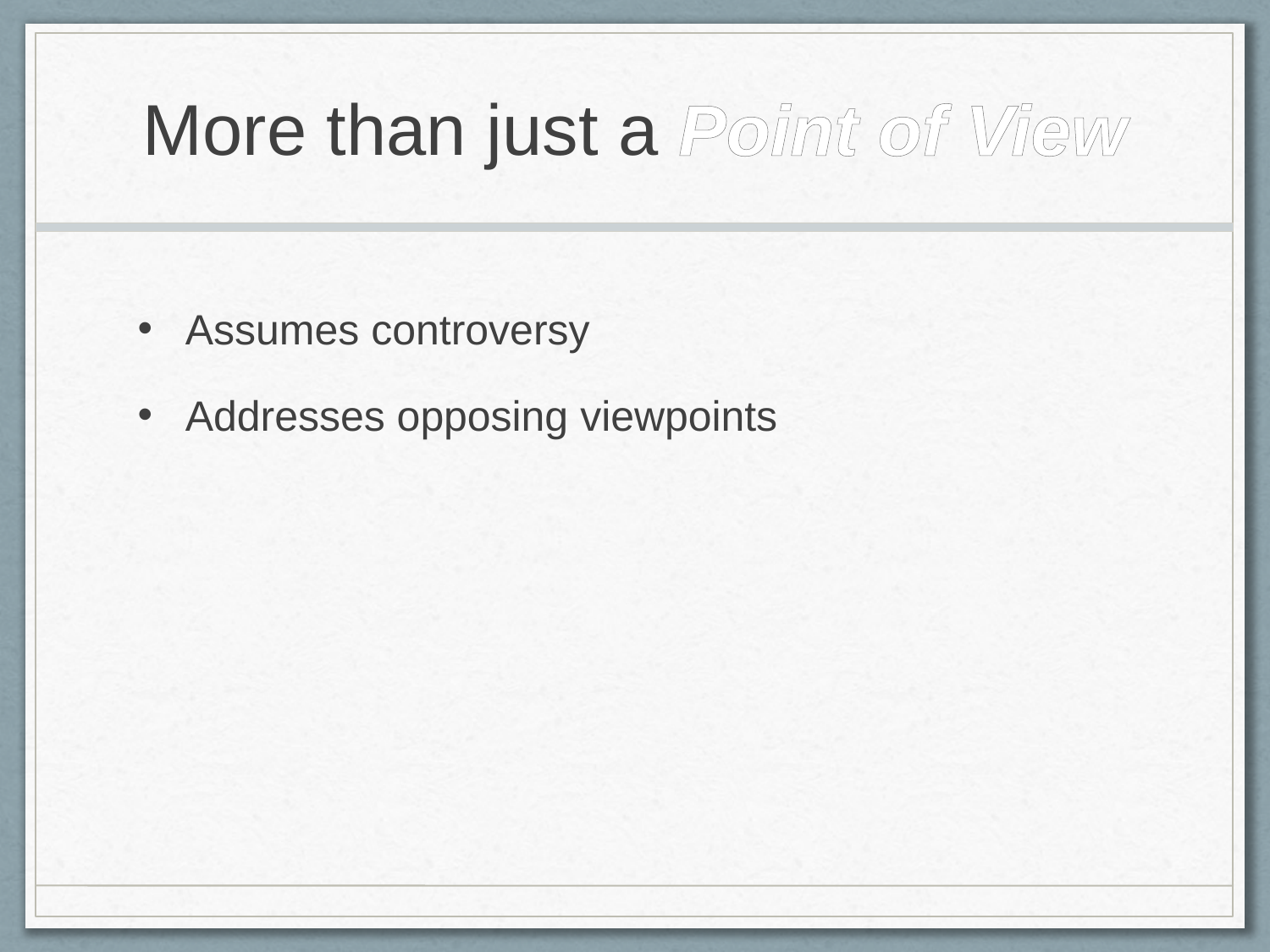

# More than just a Point of View
Assumes controversy
Addresses opposing viewpoints